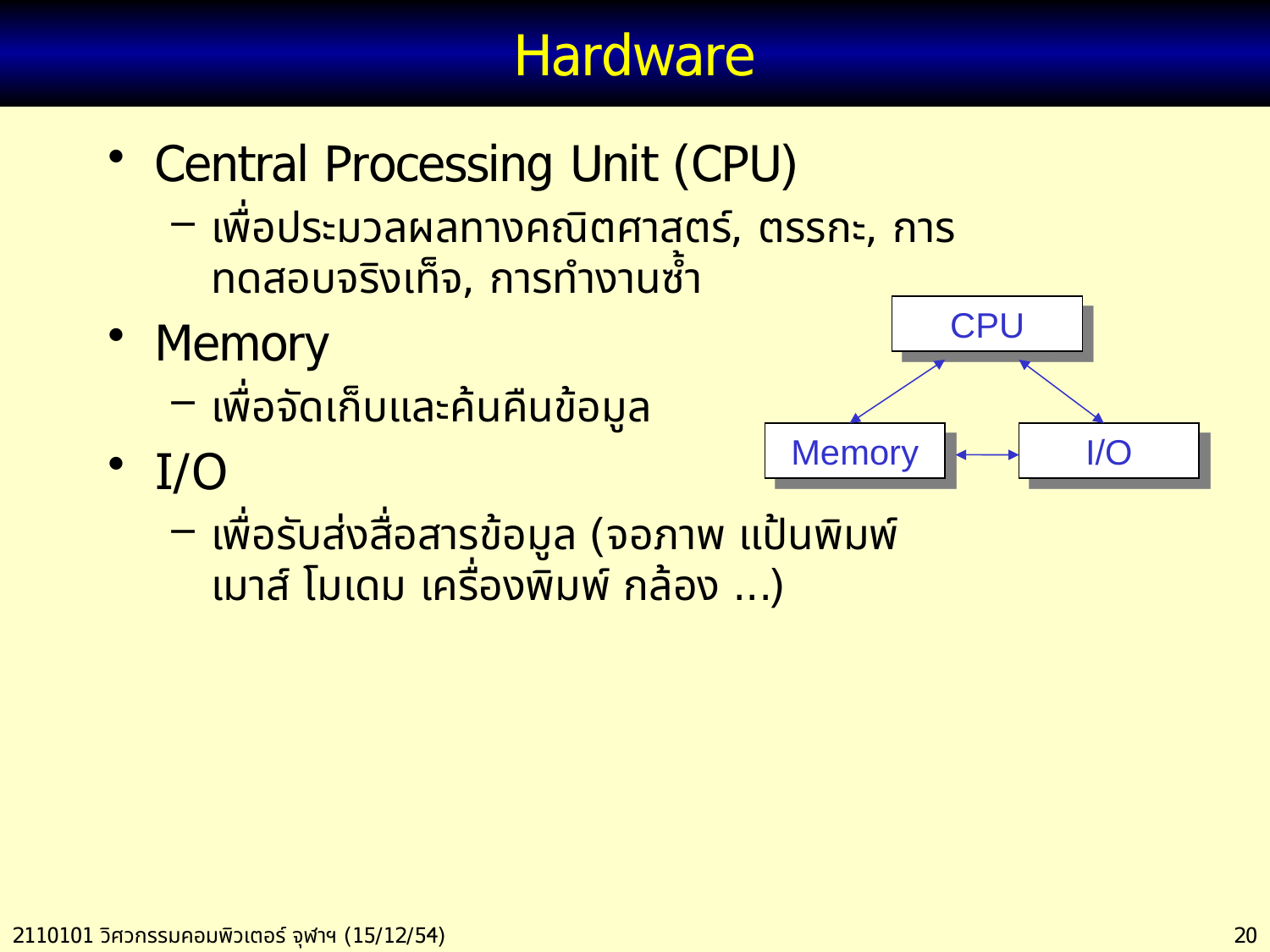

# Hardware
Central Processing Unit (CPU)
เพื่อประมวลผลทางคณิตศาสตร์, ตรรกะ, การทดสอบจริงเท็จ, การทำงานซ้ำ
Memory
เพื่อจัดเก็บและค้นคืนข้อมูล
I/O
เพื่อรับส่งสื่อสารข้อมูล (จอภาพ แป้นพิมพ์ เมาส์ โมเดม เครื่องพิมพ์ กล้อง ...)
CPU

Memory
I/O